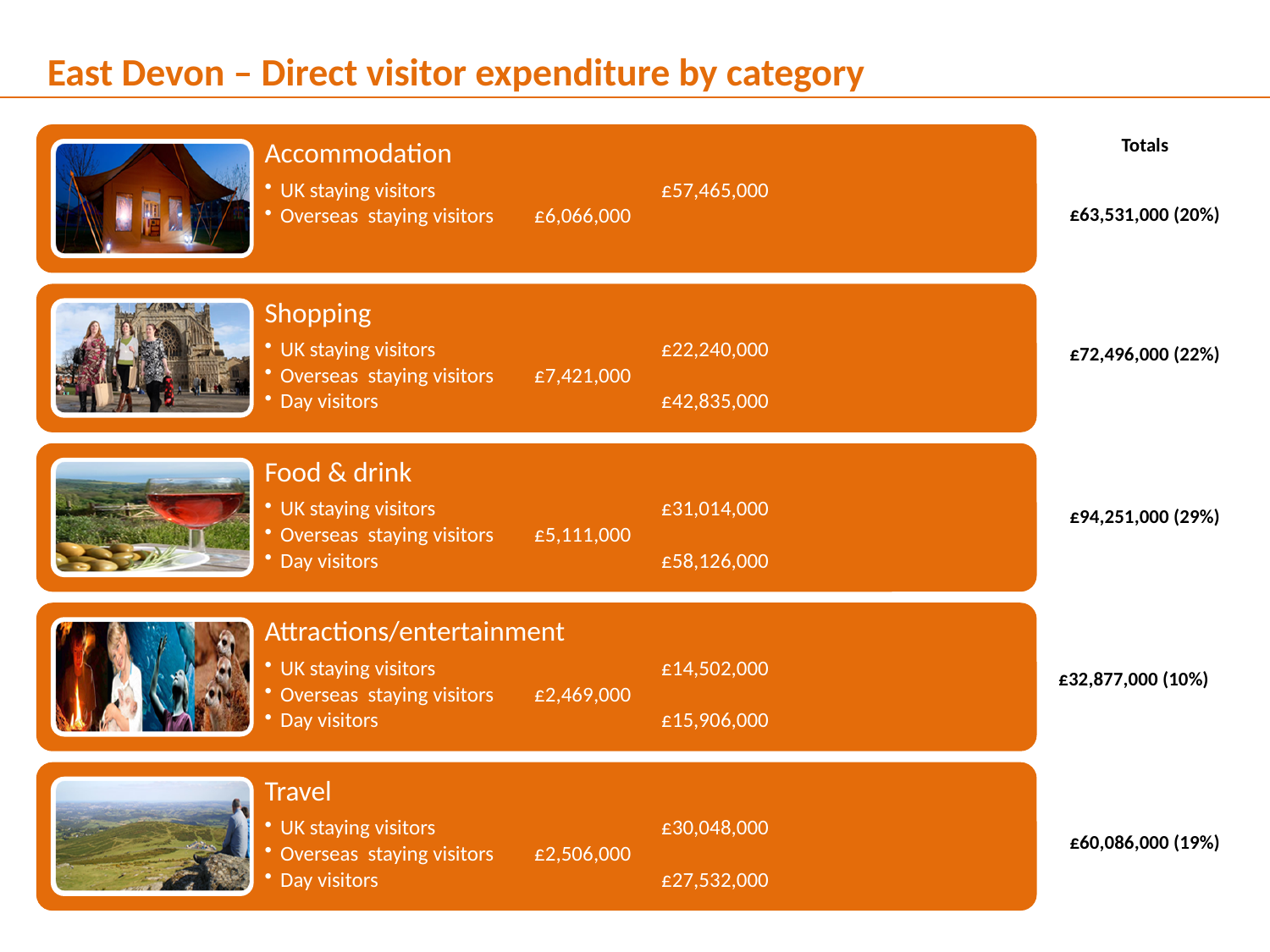

East Devon – Direct visitor expenditure by category

Accommodation
UK staying visitors 		£57,465,000
Overseas  staying visitors	£6,066,000
Shopping
UK staying visitors 		£22,240,000
Overseas  staying visitors	£7,421,000
Day visitors			£42,835,000
Food & drink
UK staying visitors 		£31,014,000
Overseas  staying visitors	£5,111,000
Day visitors			£58,126,000
Attractions/entertainment
UK staying visitors 		£14,502,000
Overseas  staying visitors	£2,469,000
Day visitors			£15,906,000
Travel
UK staying visitors 		£30,048,000
Overseas  staying visitors	£2,506,000
Day visitors			£27,532,000
Totals

£63,531,000 (20%)

£72,496,000 (22%)

£94,251,000 (29%)

£32,877,000 (10%)

£60,086,000 (19%)

6